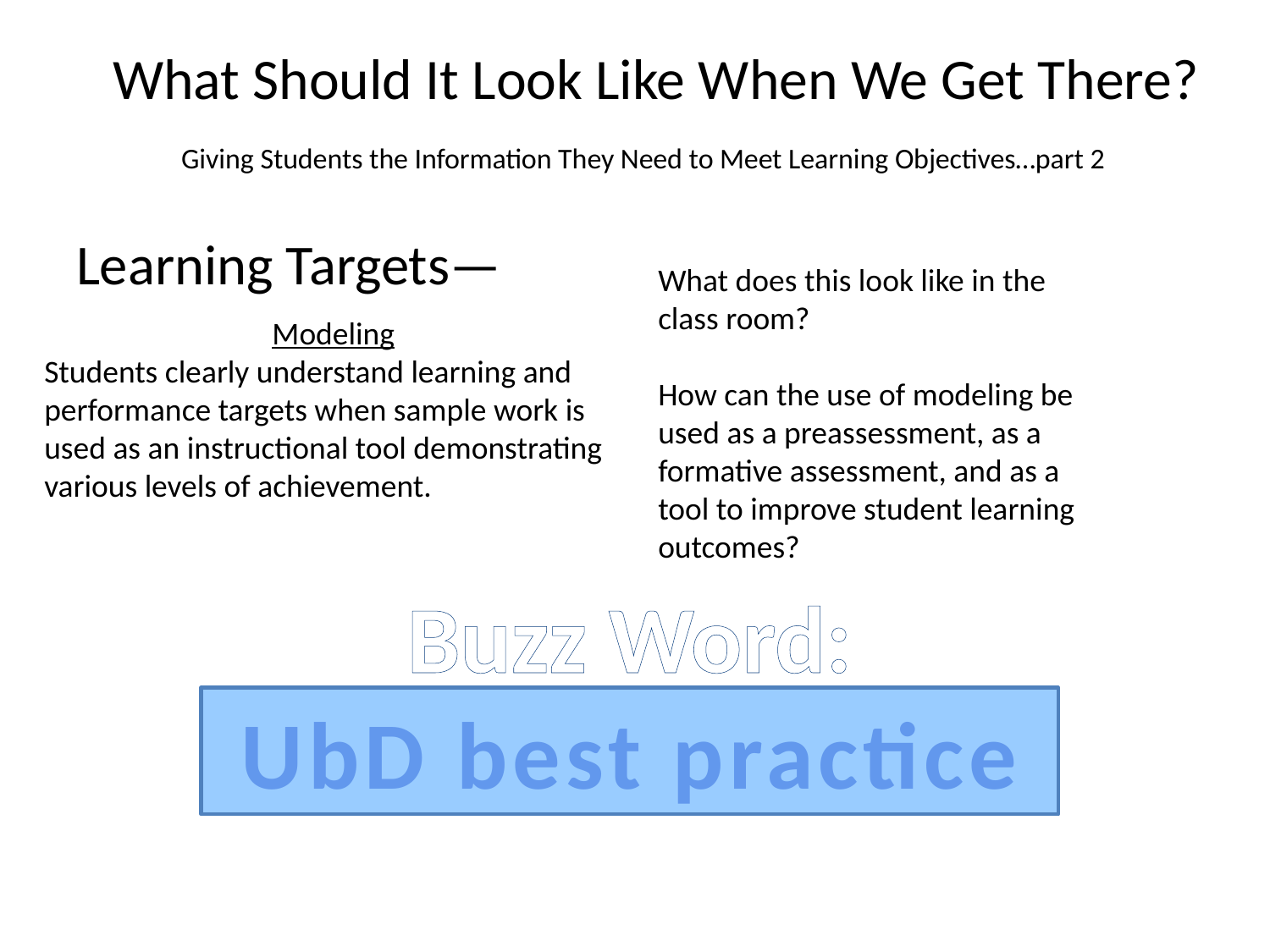

What Should It Look Like When We Get There?
Giving Students the Information They Need to Meet Learning Objectives…part 2
Learning Targets—

What does this look like in the class room?

How can the use of modeling be used as a preassessment, as a formative assessment, and as a tool to improve student learning outcomes?
Modeling
Students clearly understand learning and performance targets when sample work is used as an instructional tool demonstrating various levels of achievement.
Buzz Word:
UbD best practice